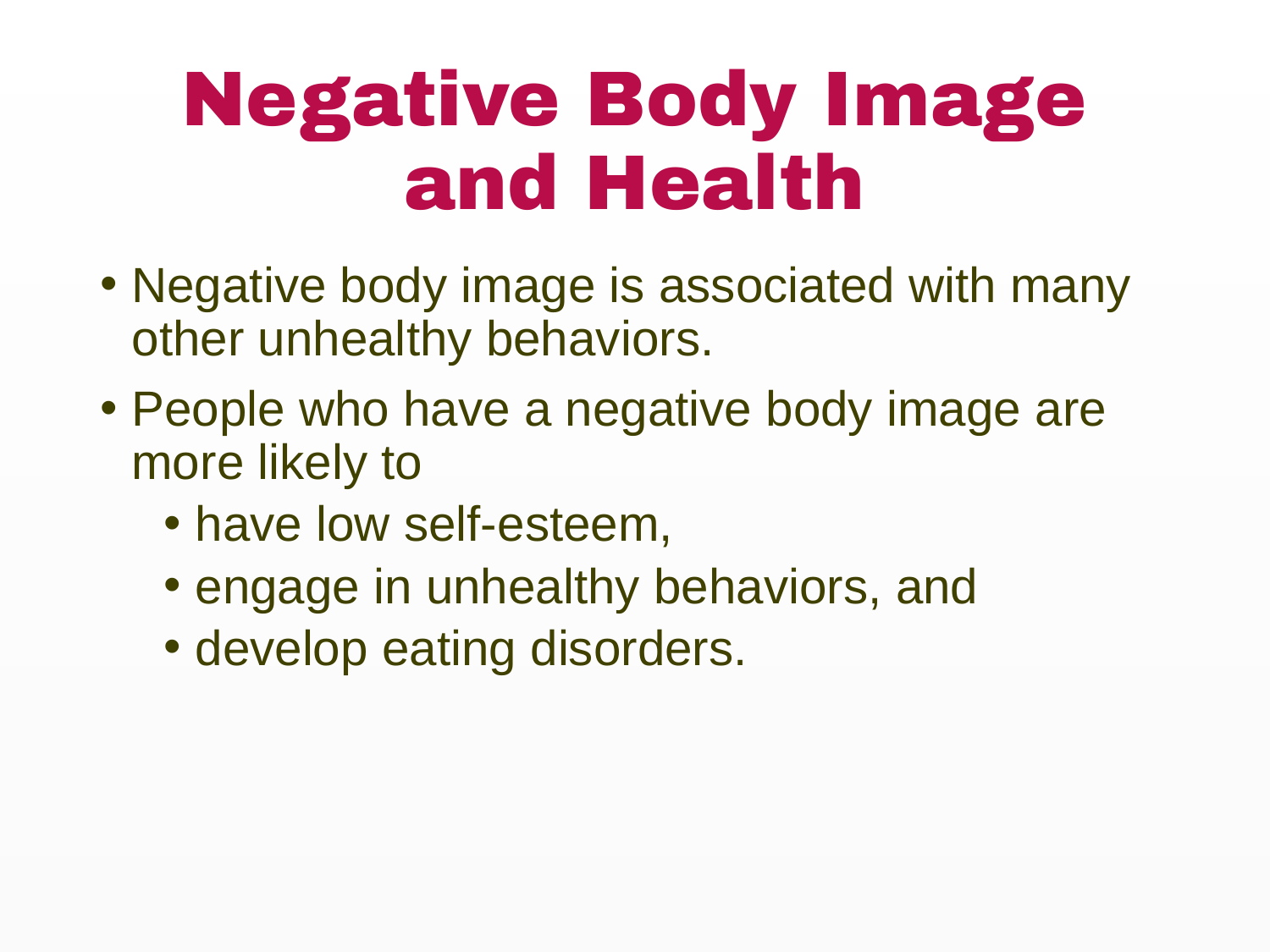

# Negative Body Image and Health
Negative body image is associated with many other unhealthy behaviors.
People who have a negative body image are more likely to
have low self-esteem,
engage in unhealthy behaviors, and
develop eating disorders.